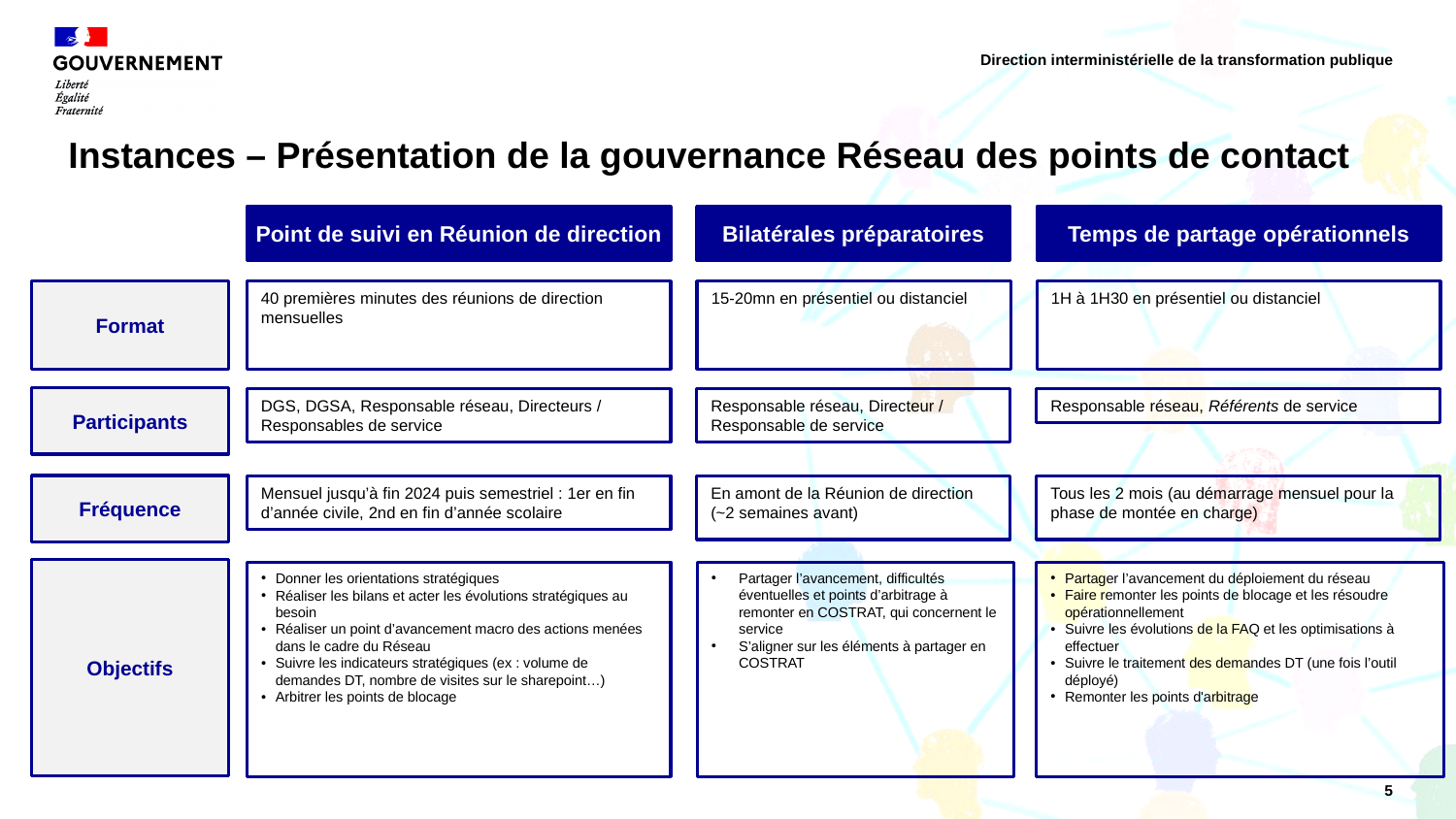

Direction interministérielle de la transformation publique
# Instances – Présentation de la gouvernance Réseau des points de contact
Point de suivi en Réunion de direction
Bilatérales préparatoires
Temps de partage opérationnels
40 premières minutes des réunions de direction mensuelles
Format
15-20mn en présentiel ou distanciel
1H à 1H30 en présentiel ou distanciel
Participants
DGS, DGSA, Responsable réseau, Directeurs / Responsables de service
Responsable réseau, Directeur / Responsable de service
Responsable réseau, Référents de service
Fréquence
Mensuel jusqu’à fin 2024 puis semestriel : 1er en fin d’année civile, 2nd en fin d’année scolaire
En amont de la Réunion de direction (~2 semaines avant)
Tous les 2 mois (au démarrage mensuel pour la phase de montée en charge)
Objectifs
Donner les orientations stratégiques
Réaliser les bilans et acter les évolutions stratégiques au besoin
Réaliser un point d’avancement macro des actions menées dans le cadre du Réseau
Suivre les indicateurs stratégiques (ex : volume de demandes DT, nombre de visites sur le sharepoint…)
Arbitrer les points de blocage
Partager l’avancement, difficultés éventuelles et points d’arbitrage à remonter en COSTRAT, qui concernent le service
S’aligner sur les éléments à partager en COSTRAT
Partager l’avancement du déploiement du réseau
Faire remonter les points de blocage et les résoudre opérationnellement
Suivre les évolutions de la FAQ et les optimisations à effectuer
Suivre le traitement des demandes DT (une fois l’outil déployé)
Remonter les points d'arbitrage
5